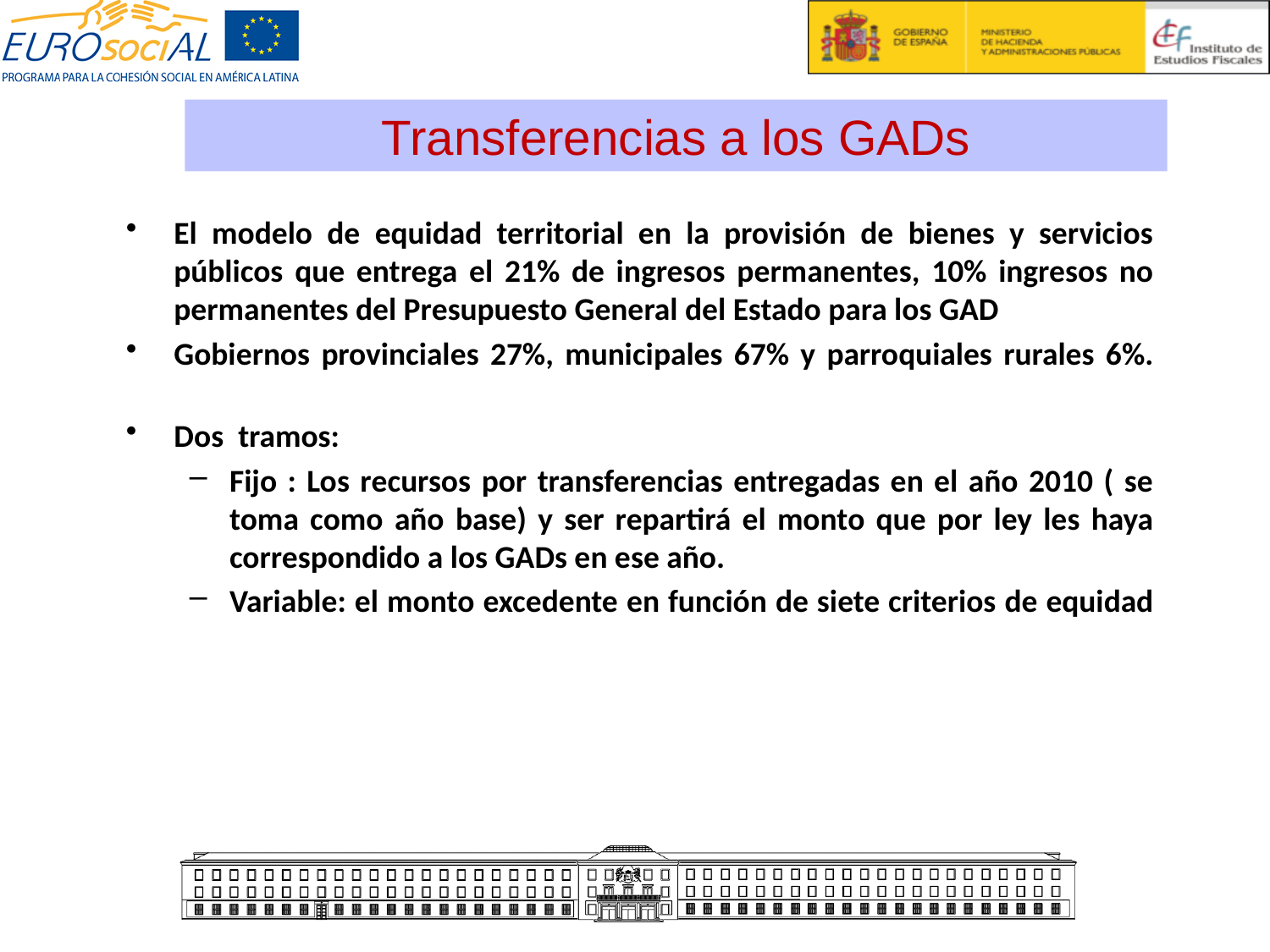

Transferencias a los GADs
El modelo de equidad territorial en la provisión de bienes y servicios públicos que entrega el 21% de ingresos permanentes, 10% ingresos no permanentes del Presupuesto General del Estado para los GAD
Gobiernos provinciales 27%, municipales 67% y parroquiales rurales 6%.
Dos  tramos:
Fijo : Los recursos por transferencias entregadas en el año 2010 ( se toma como año base) y ser repartirá el monto que por ley les haya correspondido a los GADs en ese año.
Variable: el monto excedente en función de siete criterios de equidad